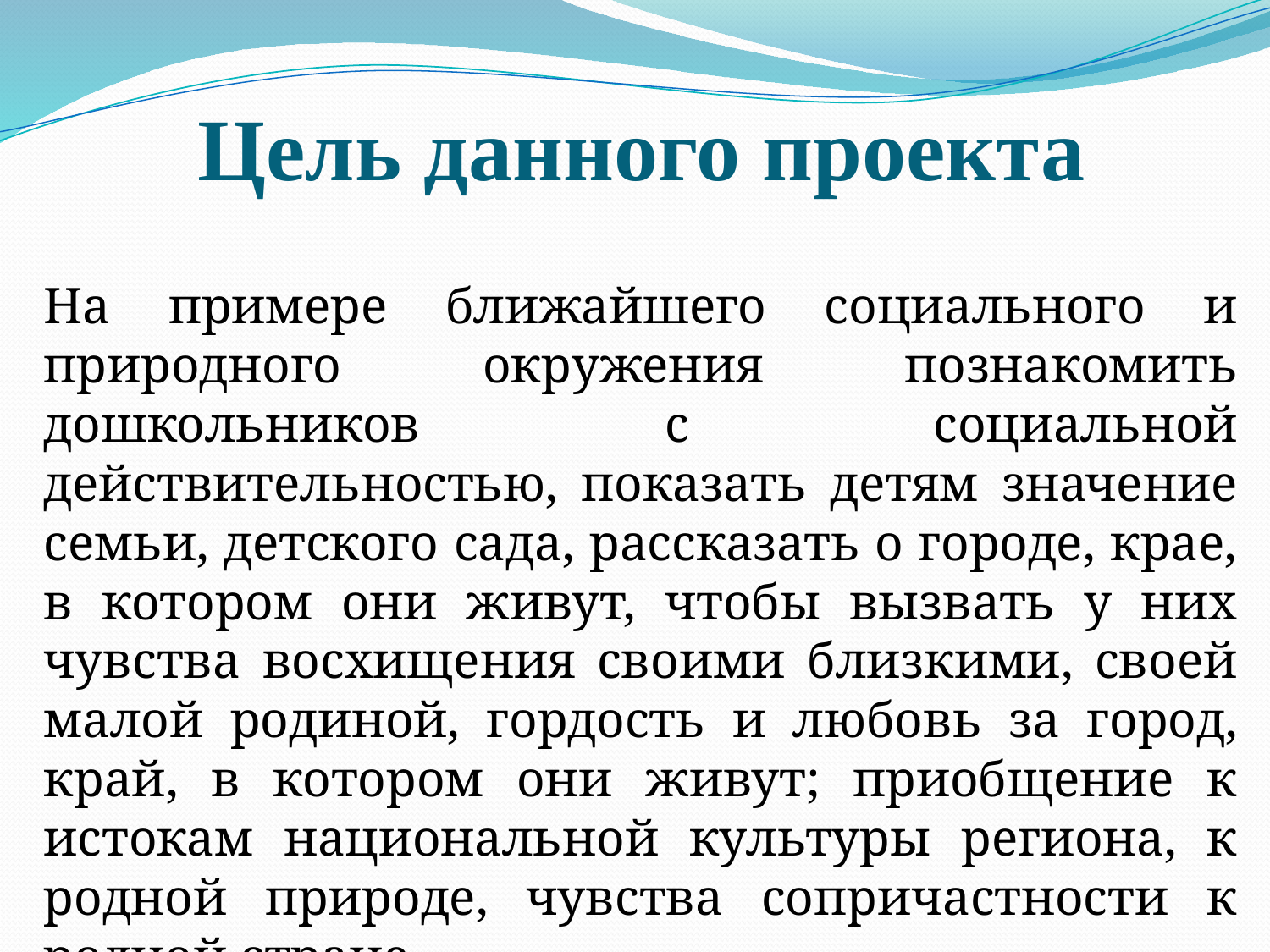

# Цель данного проекта
На примере ближайшего социального и природного окружения познакомить дошкольников с социальной действительностью, показать детям значение семьи, детского сада, рассказать о городе, крае, в котором они живут, чтобы вызвать у них чувства восхищения своими близкими, своей малой родиной, гордость и любовь за город, край, в котором они живут; приобщение к истокам национальной культуры региона, к родной природе, чувства сопричастности к родной стране.